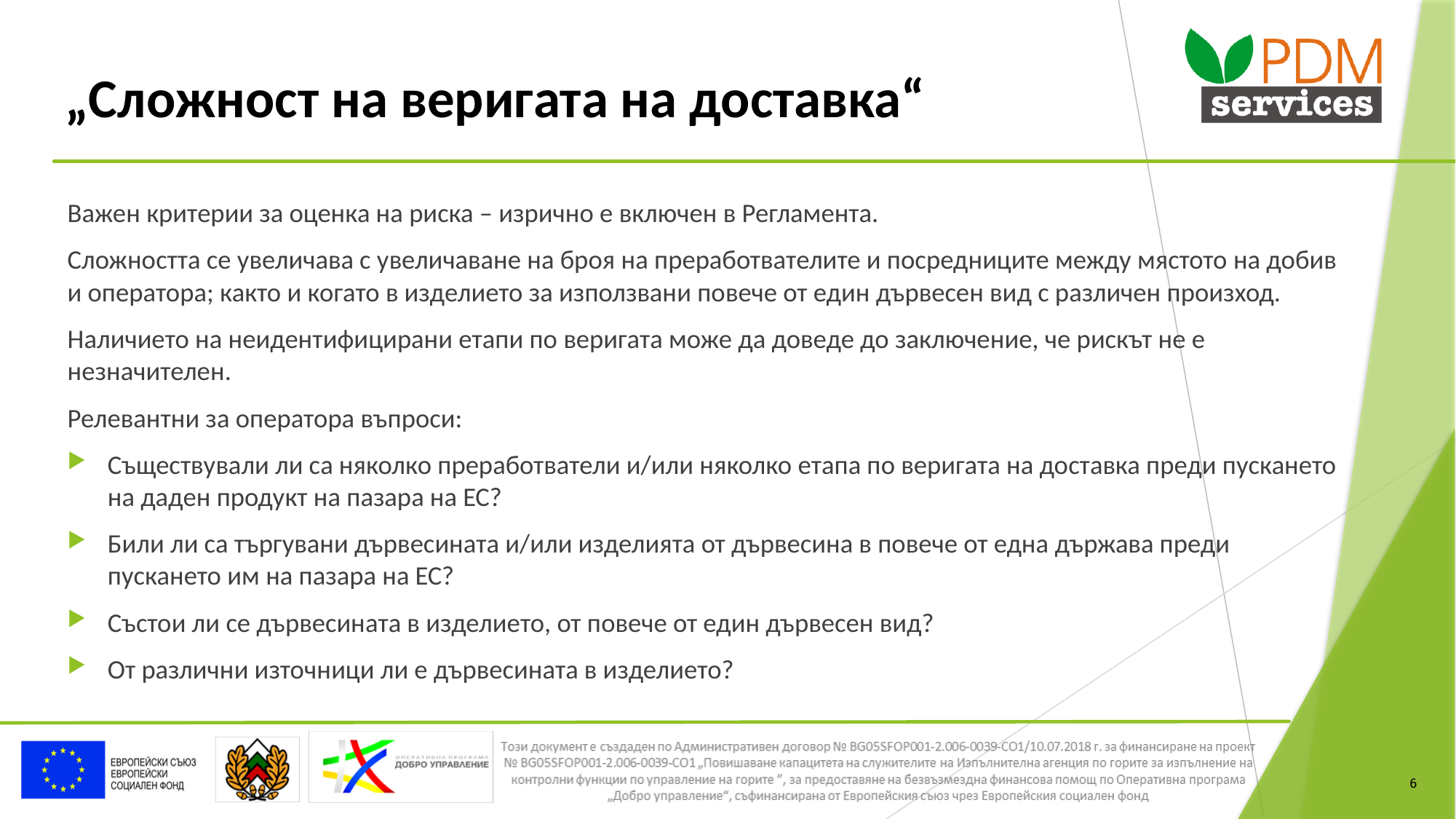

# „Сложност на веригата на доставка“
Важен критерии за оценка на риска – изрично е включен в Регламента.
Сложността се увеличава с увеличаване на броя на преработвателите и посредниците между мястото на добив и оператора; както и когато в изделието за използвани повече от един дървесен вид с различен произход.
Наличието на неидентифицирани етапи по веригата може да доведе до заключение, че рискът не е незначителен.
Релевантни за оператора въпроси:
Съществували ли са няколко преработватели и/или няколко етапа по веригата на доставка преди пускането на даден продукт на пазара на ЕС?
Били ли са търгувани дървесината и/или изделията от дървесина в повече от една държава преди пускането им на пазара на ЕС?
Състои ли се дървесината в изделието, от повече от един дървесен вид?
От различни източници ли е дървесината в изделието?
6